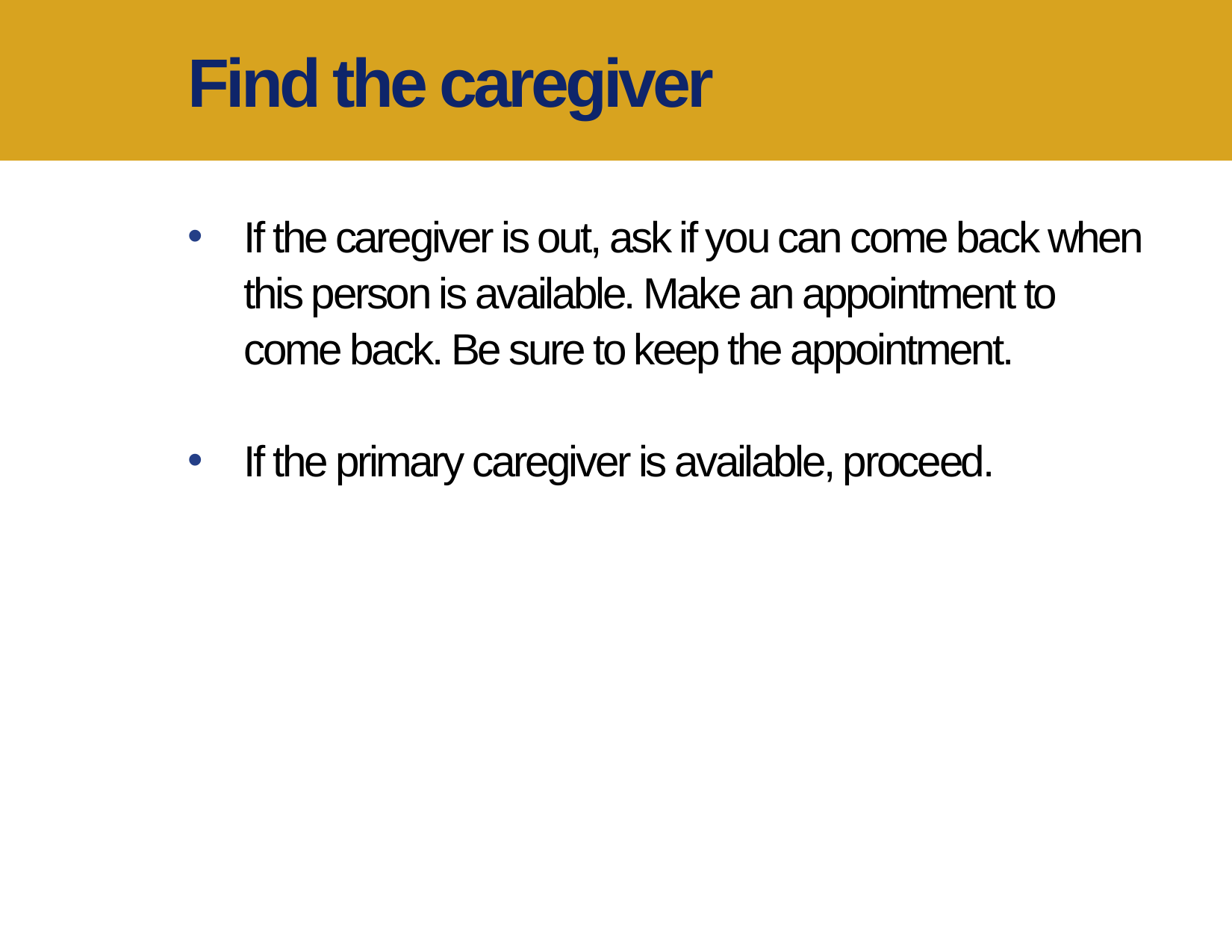

Find the caregiver
If the caregiver is out, ask if you can come back when this person is available. Make an appointment to come back. Be sure to keep the appointment.

If the primary caregiver is available, proceed.